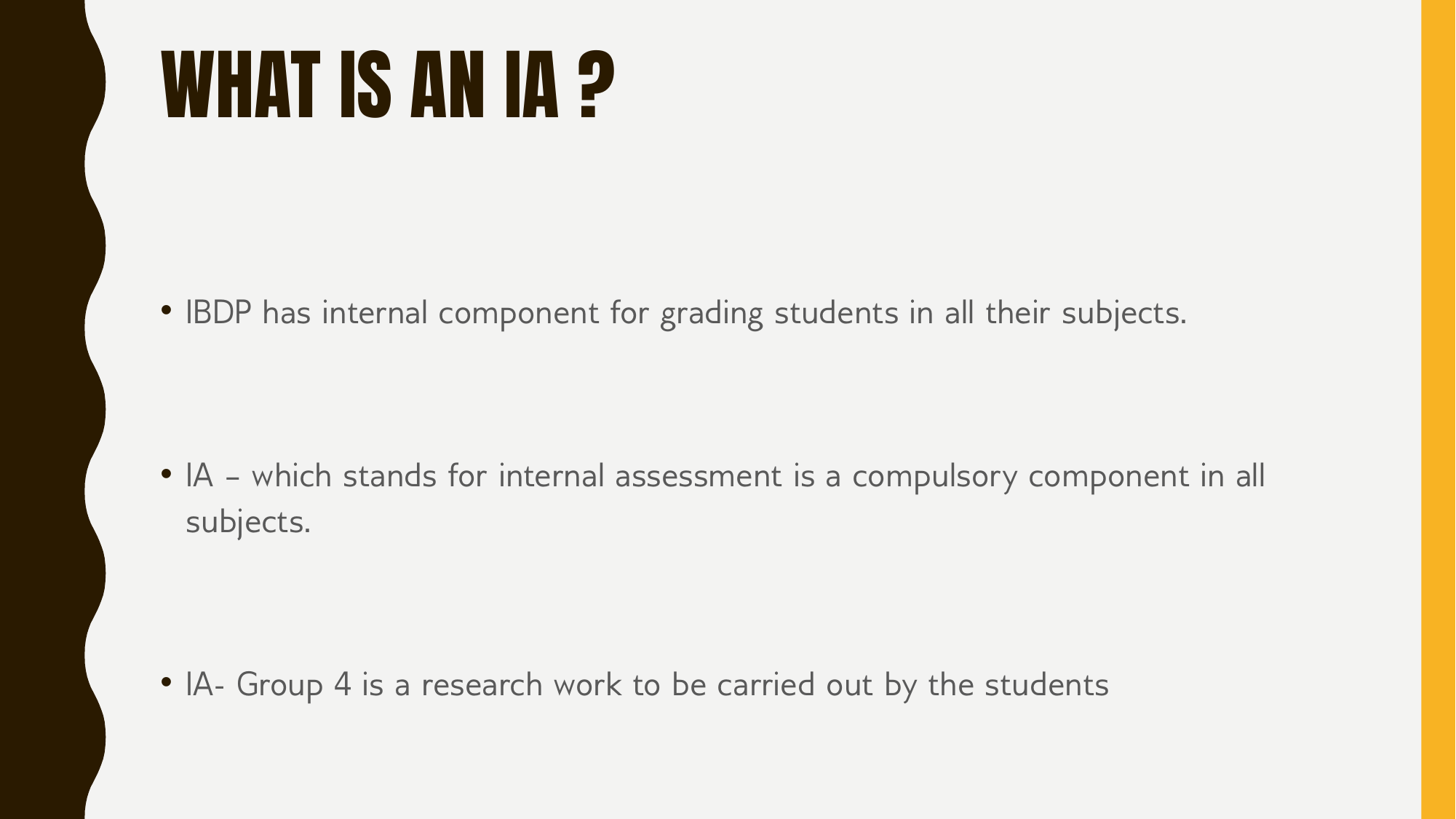

# WHAT IS AN IA ?
IBDP has internal component for grading students in all their subjects.

IA – which stands for internal assessment is a compulsory component in all subjects.

IA- Group 4 is a research work to be carried out by the students